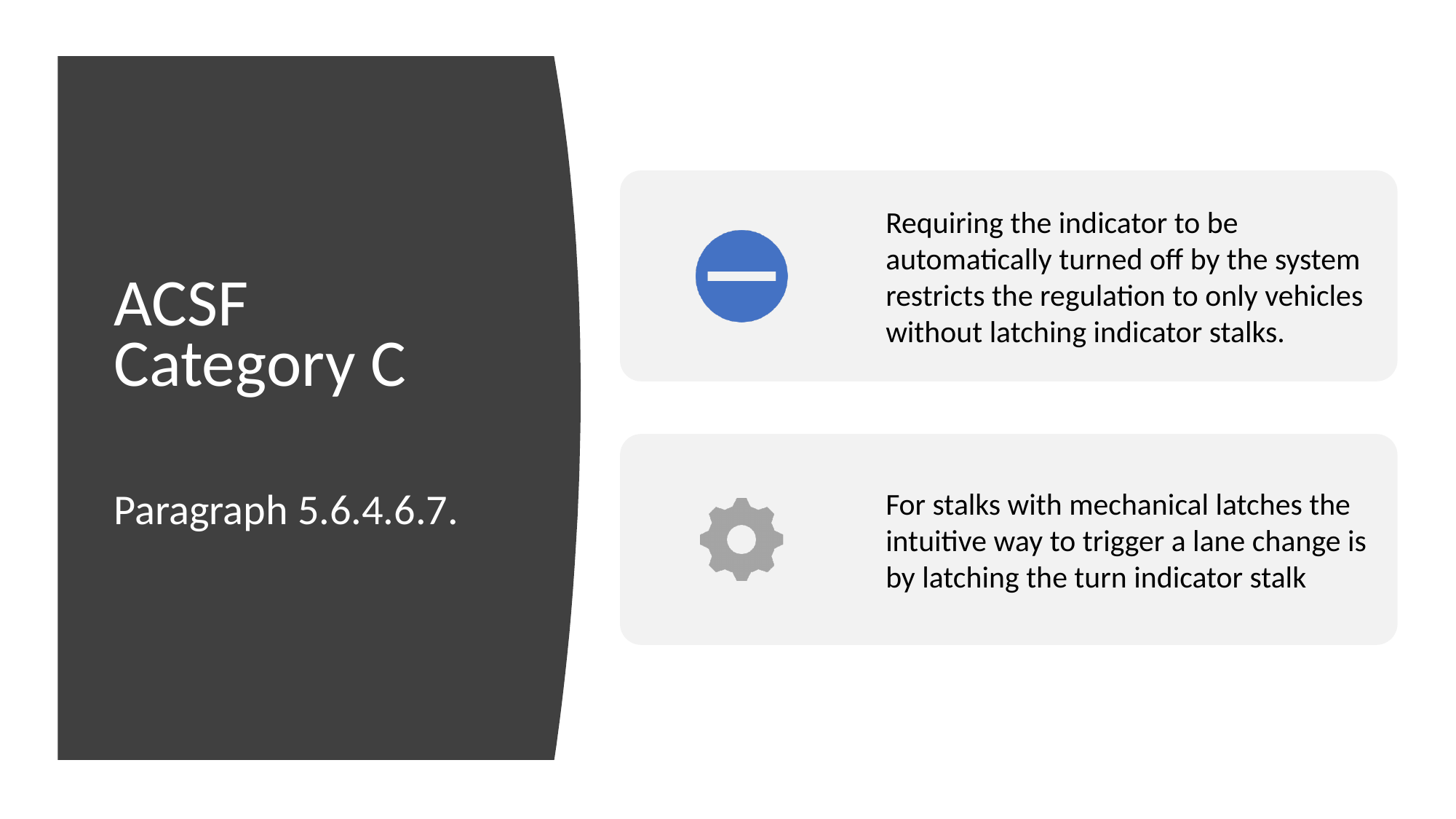

Requiring the indicator to be automatically turned off by the system restricts the regulation to only vehicles without latching indicator stalks.
For stalks with mechanical latches the intuitive way to trigger a lane change is by latching the turn indicator stalk

ACSF Category C

Paragraph 5.6.4.6.7.